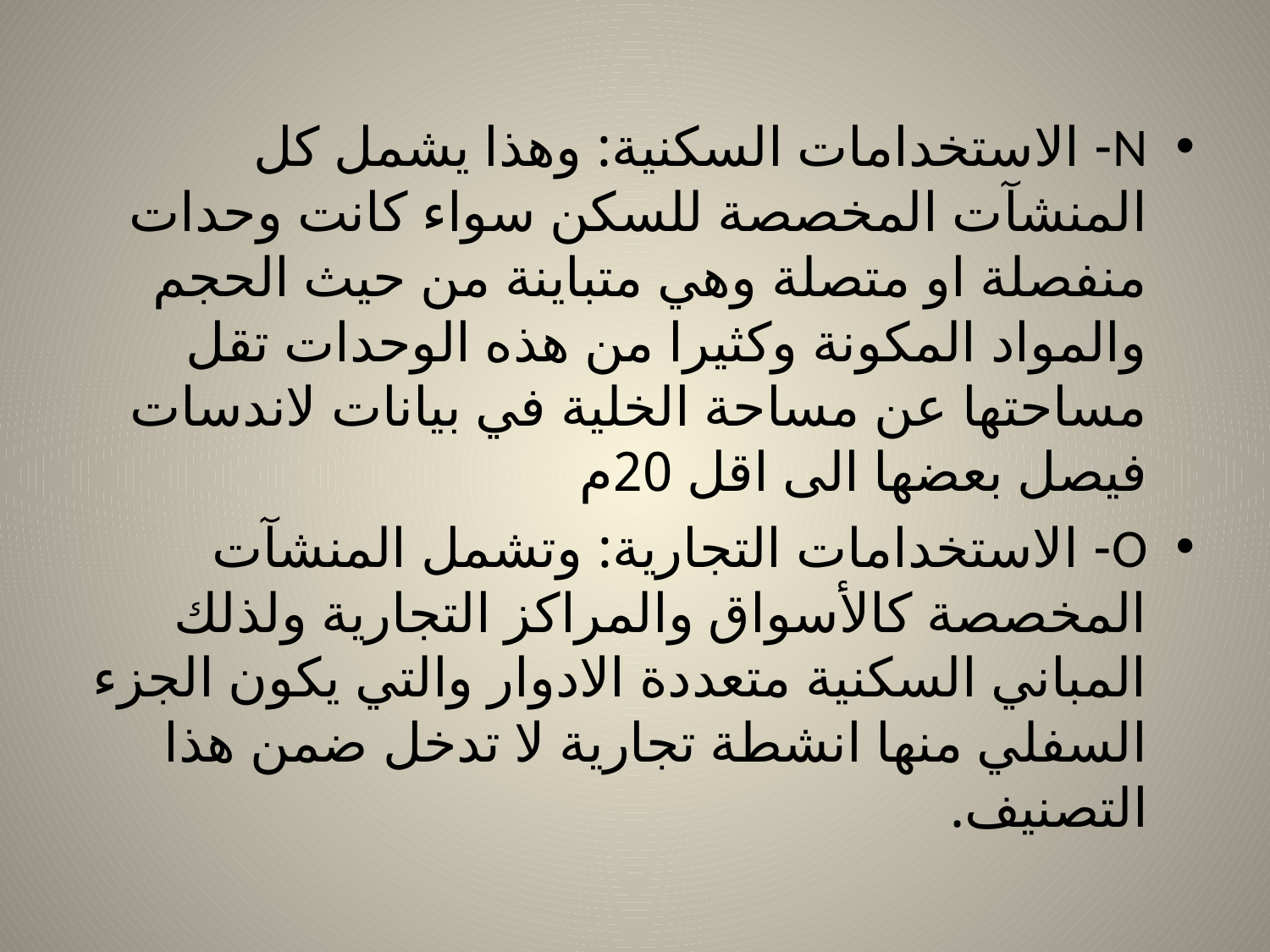

N- الاستخدامات السكنية: وهذا يشمل كل المنشآت المخصصة للسكن سواء كانت وحدات منفصلة او متصلة وهي متباينة من حيث الحجم والمواد المكونة وكثيرا من هذه الوحدات تقل مساحتها عن مساحة الخلية في بيانات لاندسات فيصل بعضها الى اقل 20م
O- الاستخدامات التجارية: وتشمل المنشآت المخصصة كالأسواق والمراكز التجارية ولذلك المباني السكنية متعددة الادوار والتي يكون الجزء السفلي منها انشطة تجارية لا تدخل ضمن هذا التصنيف.